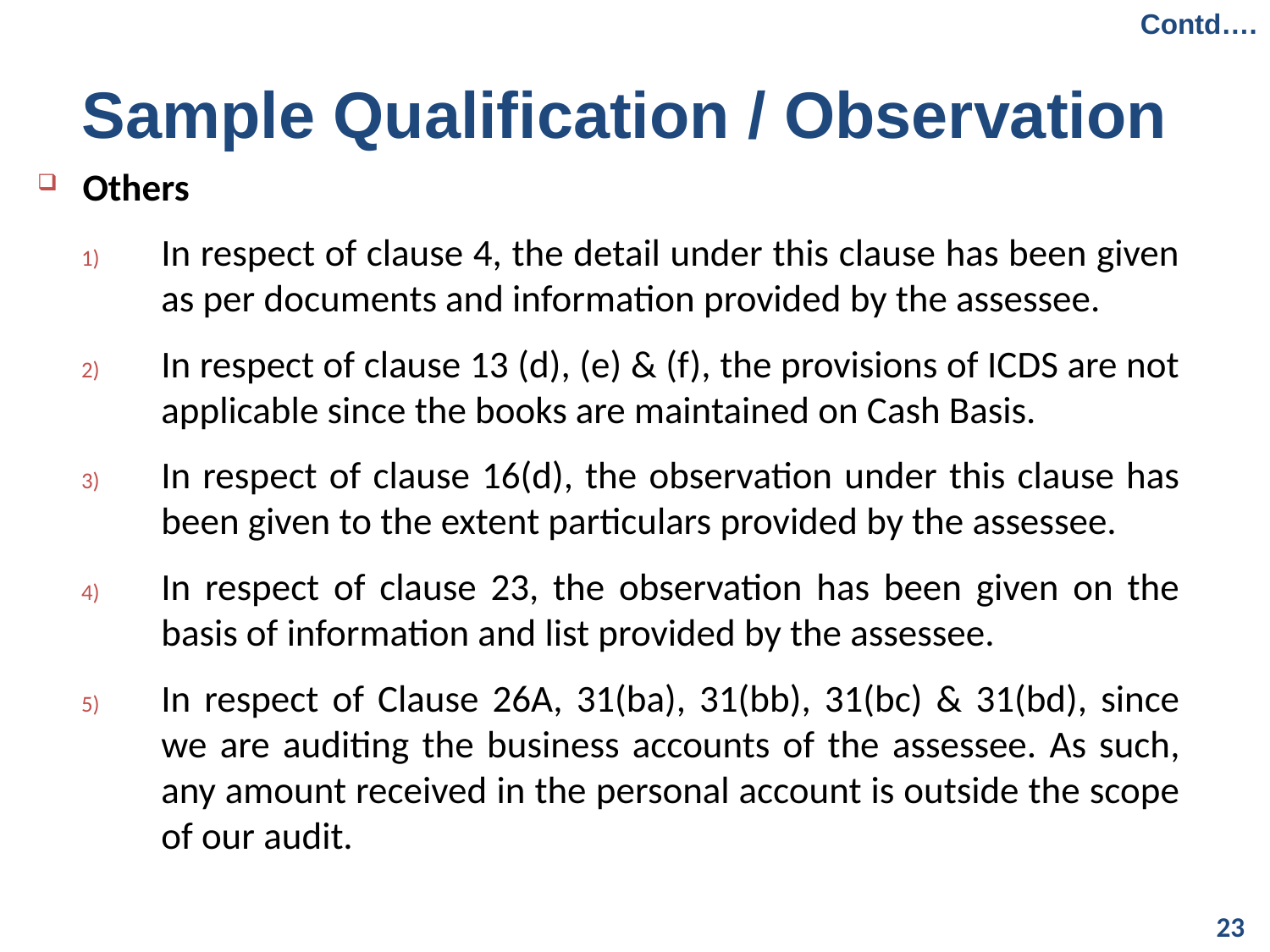

Contd….
Sample Qualification / Observation
Others
In respect of clause 4, the detail under this clause has been given as per documents and information provided by the assessee.
In respect of clause 13 (d), (e) & (f), the provisions of ICDS are not applicable since the books are maintained on Cash Basis.
In respect of clause 16(d), the observation under this clause has been given to the extent particulars provided by the assessee.
In respect of clause 23, the observation has been given on the basis of information and list provided by the assessee.
In respect of Clause 26A, 31(ba), 31(bb), 31(bc) & 31(bd), since we are auditing the business accounts of the assessee. As such, any amount received in the personal account is outside the scope of our audit.
23